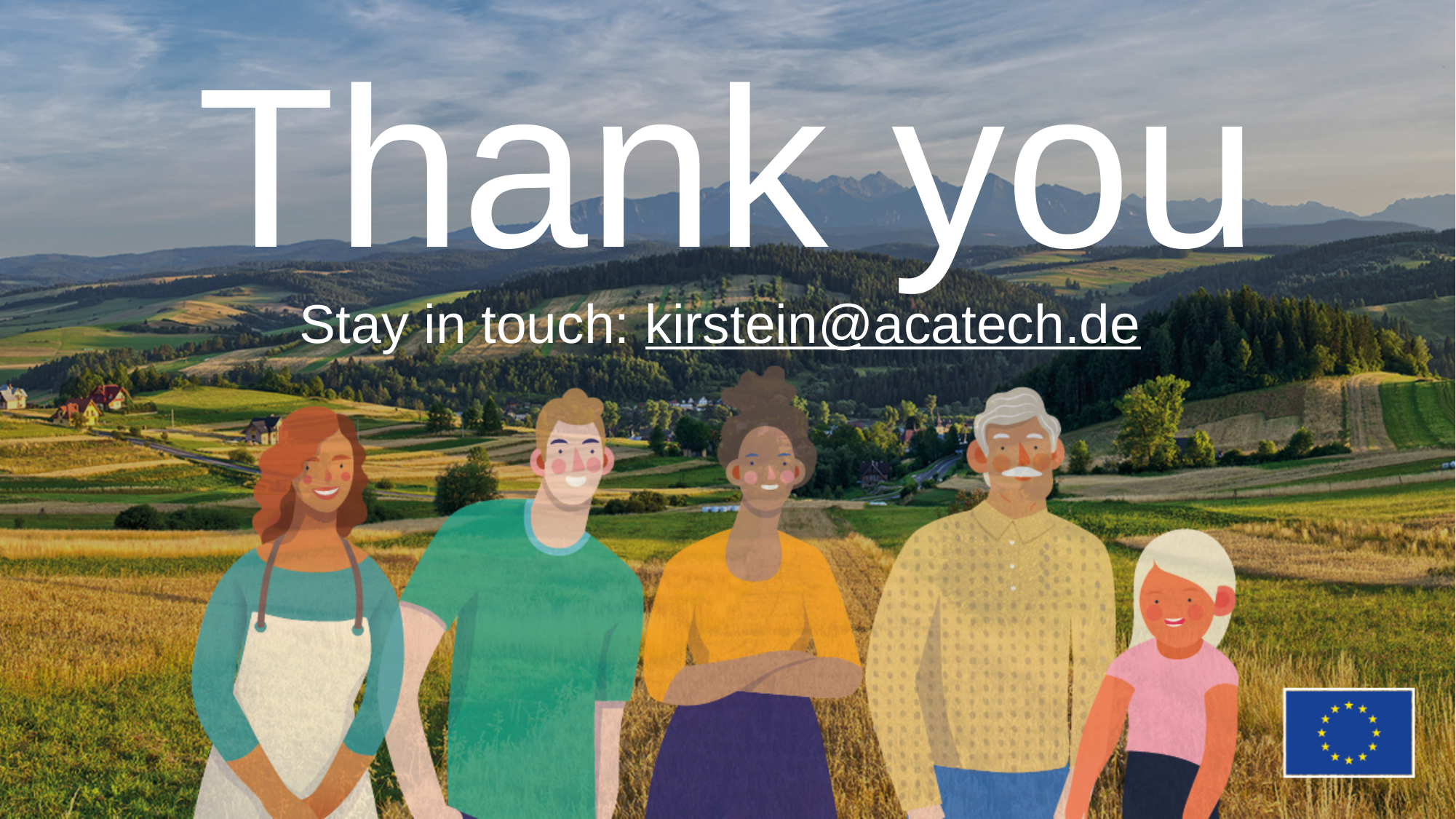

# Thank you Stay in touch: kirstein@acatech.de